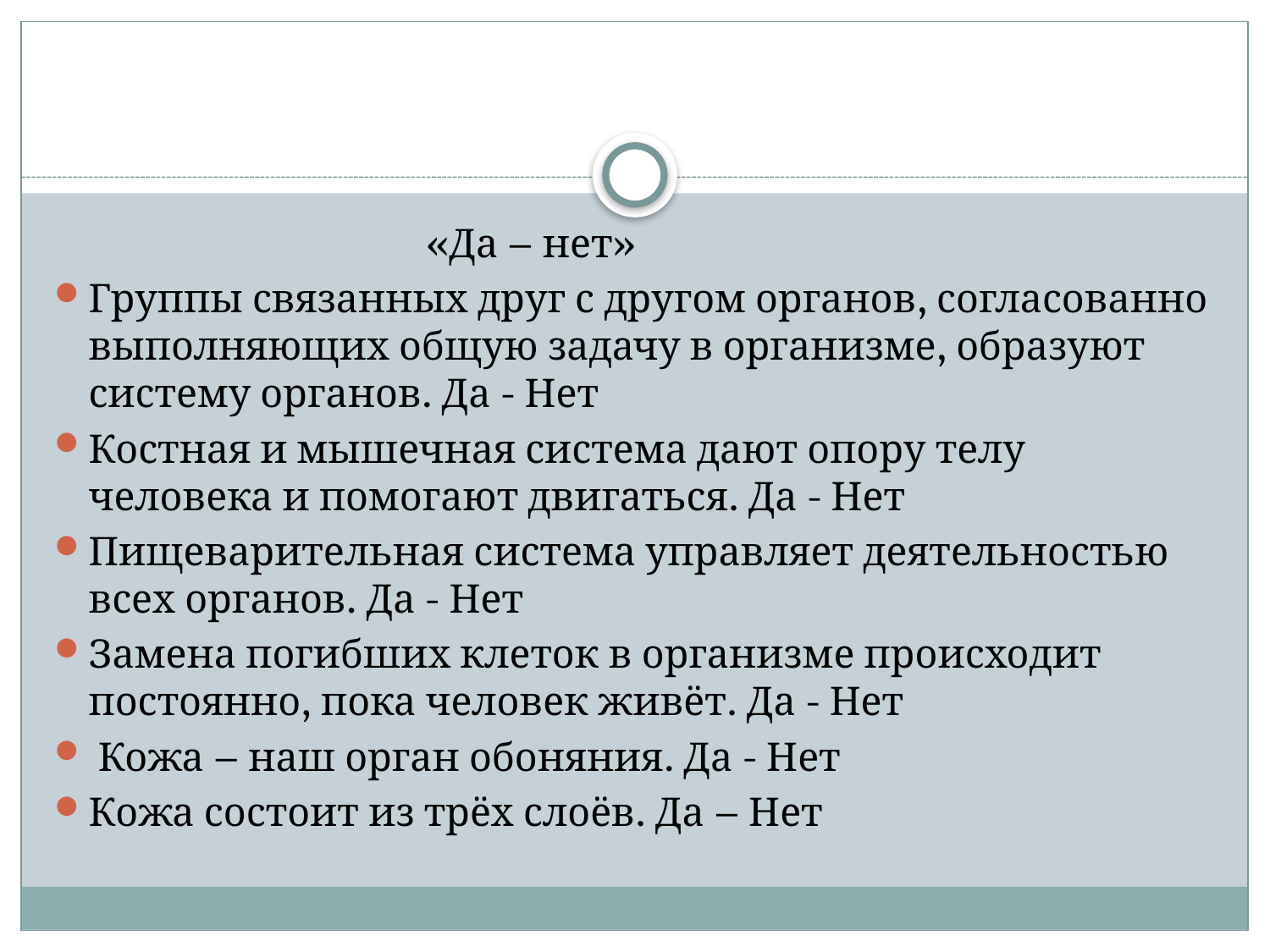

#
                                       «Да – нет»
Группы связанных друг с другом органов, согласованно выполняющих общую задачу в организме, образуют систему органов. Да - Нет
Костная и мышечная система дают опору телу человека и помогают двигаться. Да - Нет
Пищеварительная система управляет деятельностью всех органов. Да - Нет
Замена погибших клеток в организме происходит постоянно, пока человек живёт. Да - Нет
 Кожа – наш орган обоняния. Да - Нет
Кожа состоит из трёх слоёв. Да – Нет